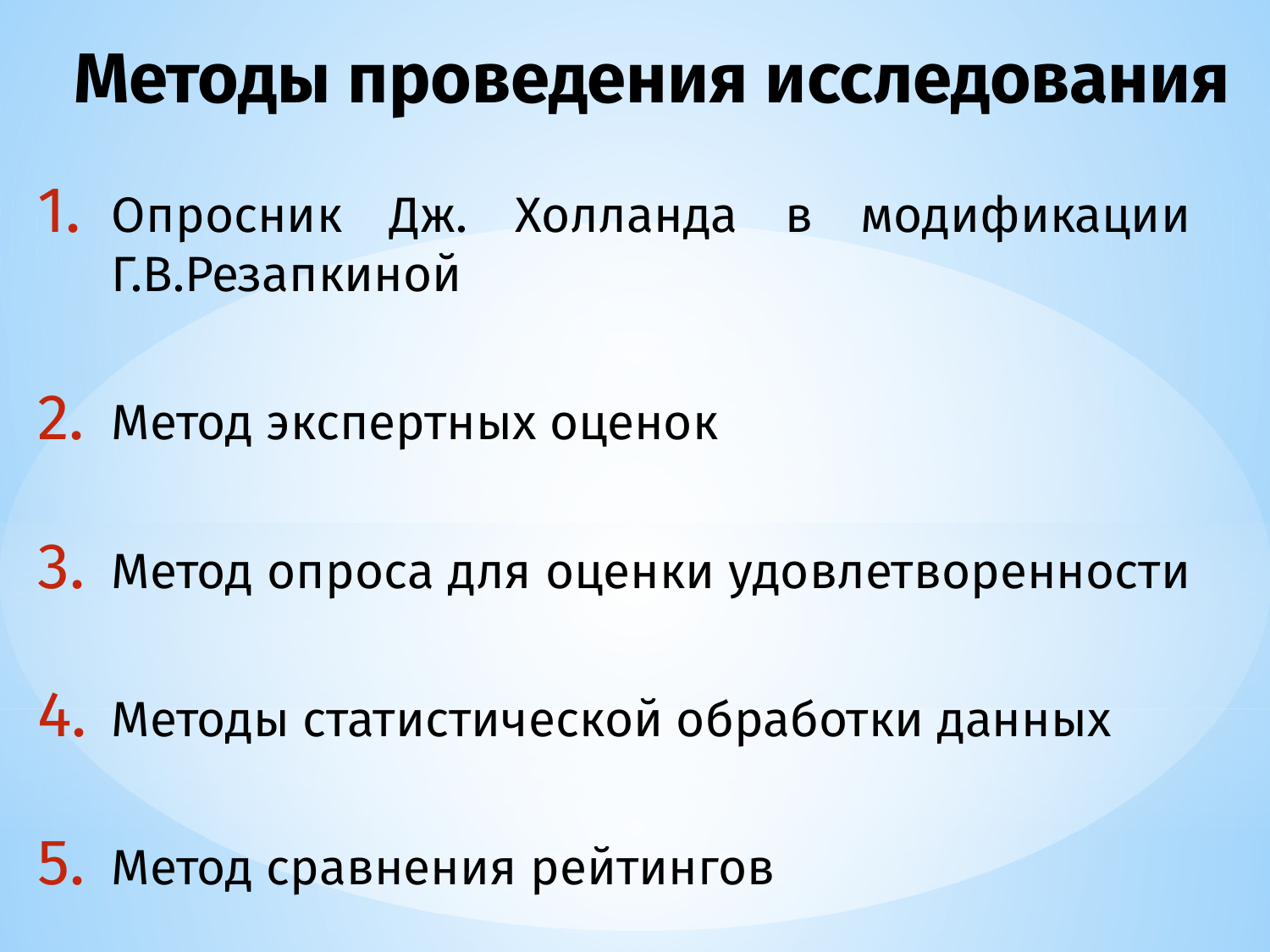

# Методы проведения исследования
Опросник Дж. Холланда в модификации Г.В.Резапкиной

Метод экспертных оценок

Метод опроса для оценки удовлетворенности

Методы статистической обработки данных

Метод сравнения рейтингов